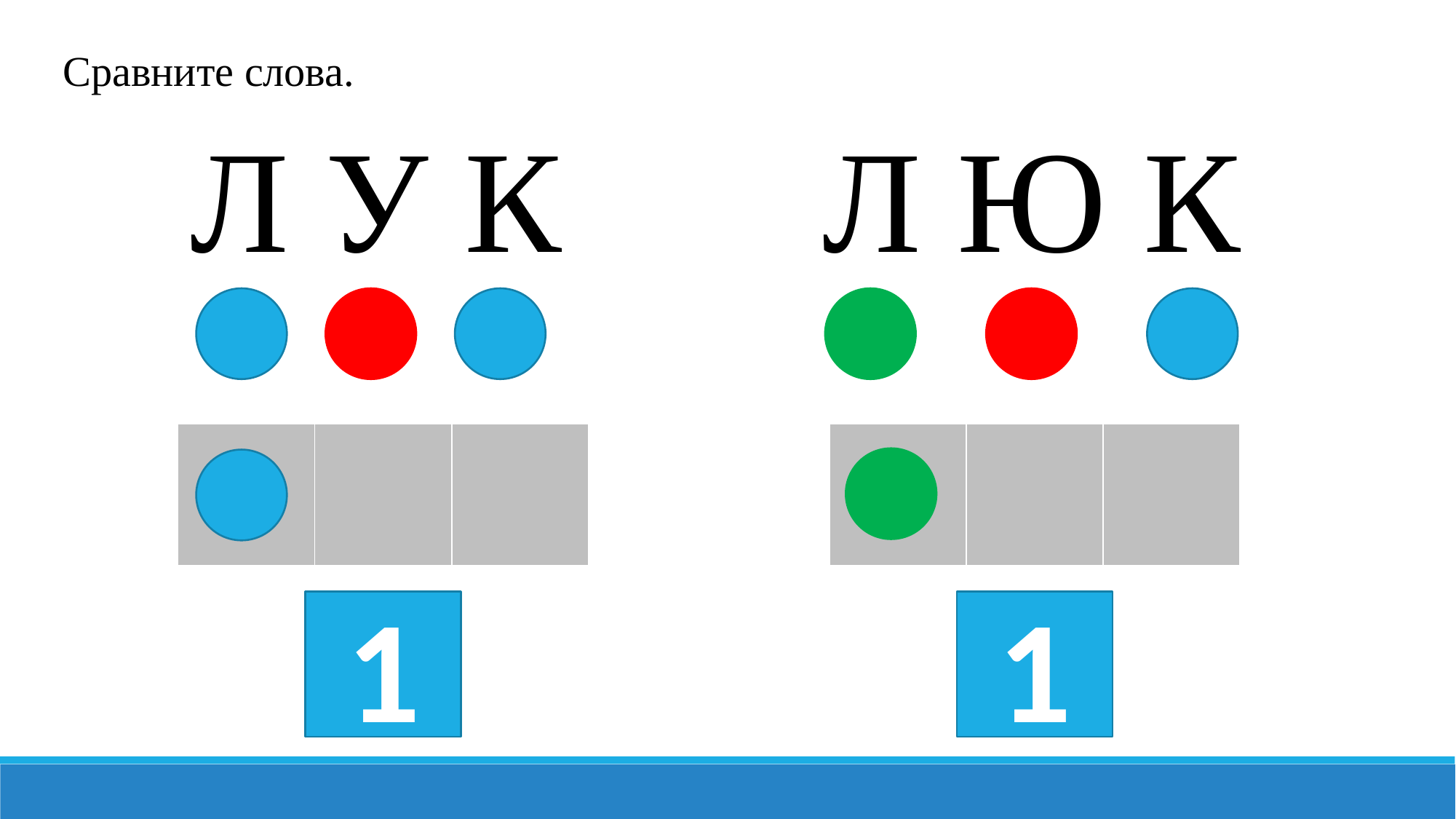

Сравните слова.
Л У К
Л Ю К

|  |  |  |
| --- | --- | --- |
|  |  |  |
| --- | --- | --- |

1
1